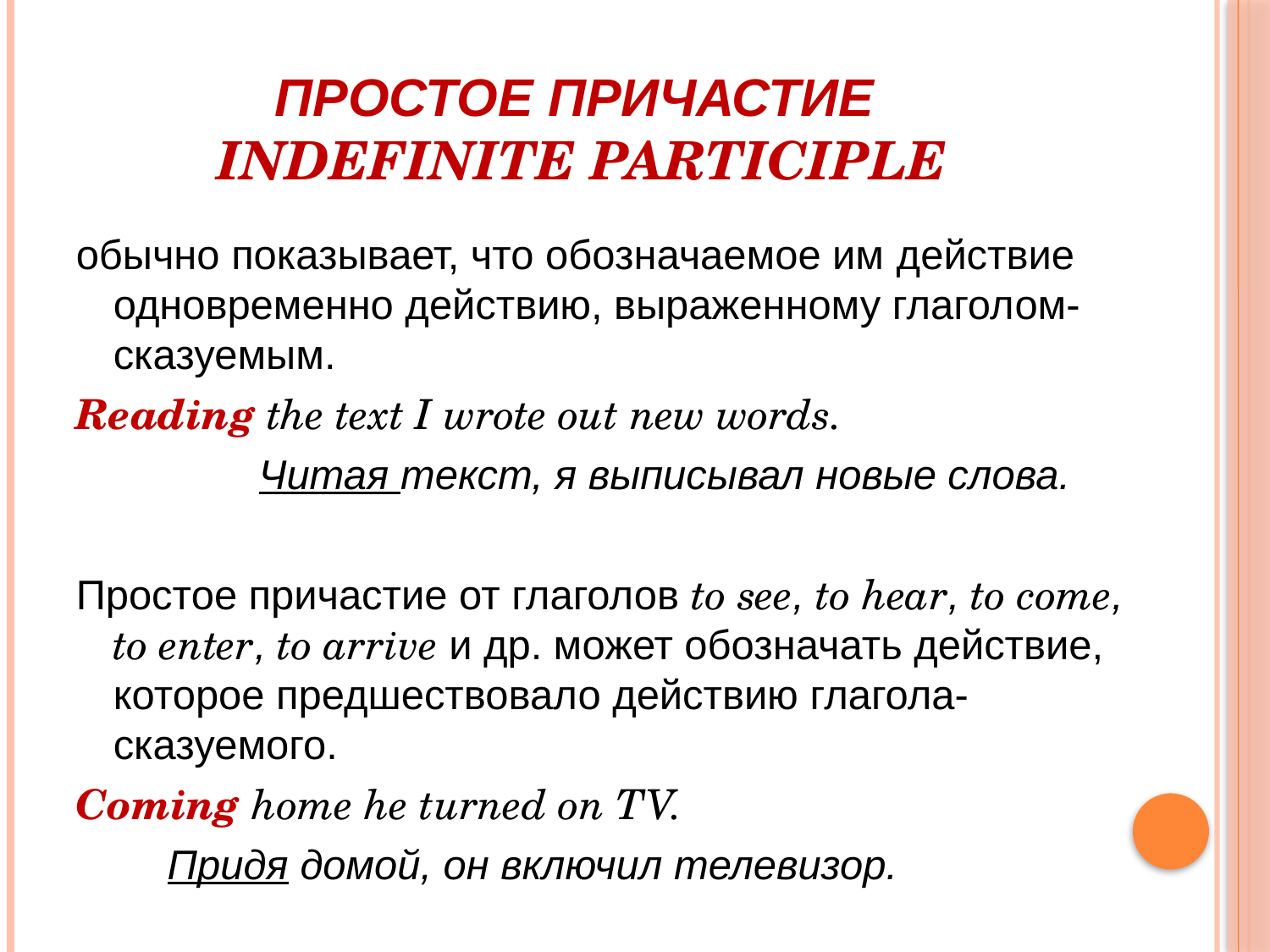

# Простое причастие Indefinite Participle
обычно показывает, что обозначаемое им действие одновременно действию, выраженному глаголом-сказуемым.
Reading the text I wrote out new words.
                Читая текст, я выписывал новые слова.

Простое причастие от глаголов to see, to hear, to come, to enter, to arrive и др. может обозначать действие, которое предшествовало действию глагола-сказуемого.
Coming home he turned on TV.
        Придя домой, он включил телевизор.